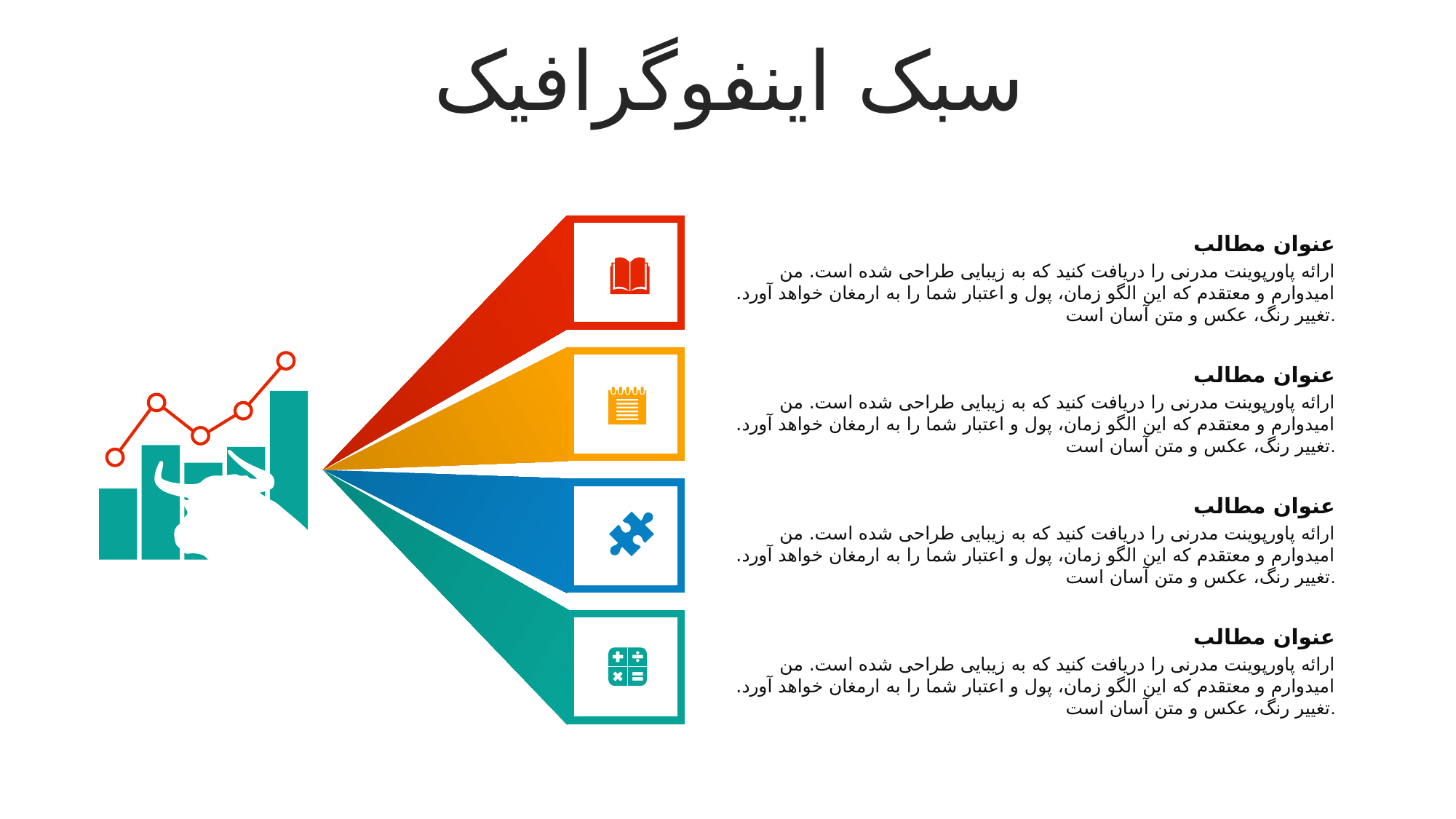

سبک اینفوگرافیک

عنوان مطالب
ارائه پاورپوینت مدرنی را دریافت کنید که به زیبایی طراحی شده است. من امیدوارم و معتقدم که این الگو زمان، پول و اعتبار شما را به ارمغان خواهد آورد. تغییر رنگ، عکس و متن آسان است.

عنوان مطالب
ارائه پاورپوینت مدرنی را دریافت کنید که به زیبایی طراحی شده است. من امیدوارم و معتقدم که این الگو زمان، پول و اعتبار شما را به ارمغان خواهد آورد. تغییر رنگ، عکس و متن آسان است.

عنوان مطالب
ارائه پاورپوینت مدرنی را دریافت کنید که به زیبایی طراحی شده است. من امیدوارم و معتقدم که این الگو زمان، پول و اعتبار شما را به ارمغان خواهد آورد. تغییر رنگ، عکس و متن آسان است.

عنوان مطالب
ارائه پاورپوینت مدرنی را دریافت کنید که به زیبایی طراحی شده است. من امیدوارم و معتقدم که این الگو زمان، پول و اعتبار شما را به ارمغان خواهد آورد. تغییر رنگ، عکس و متن آسان است.